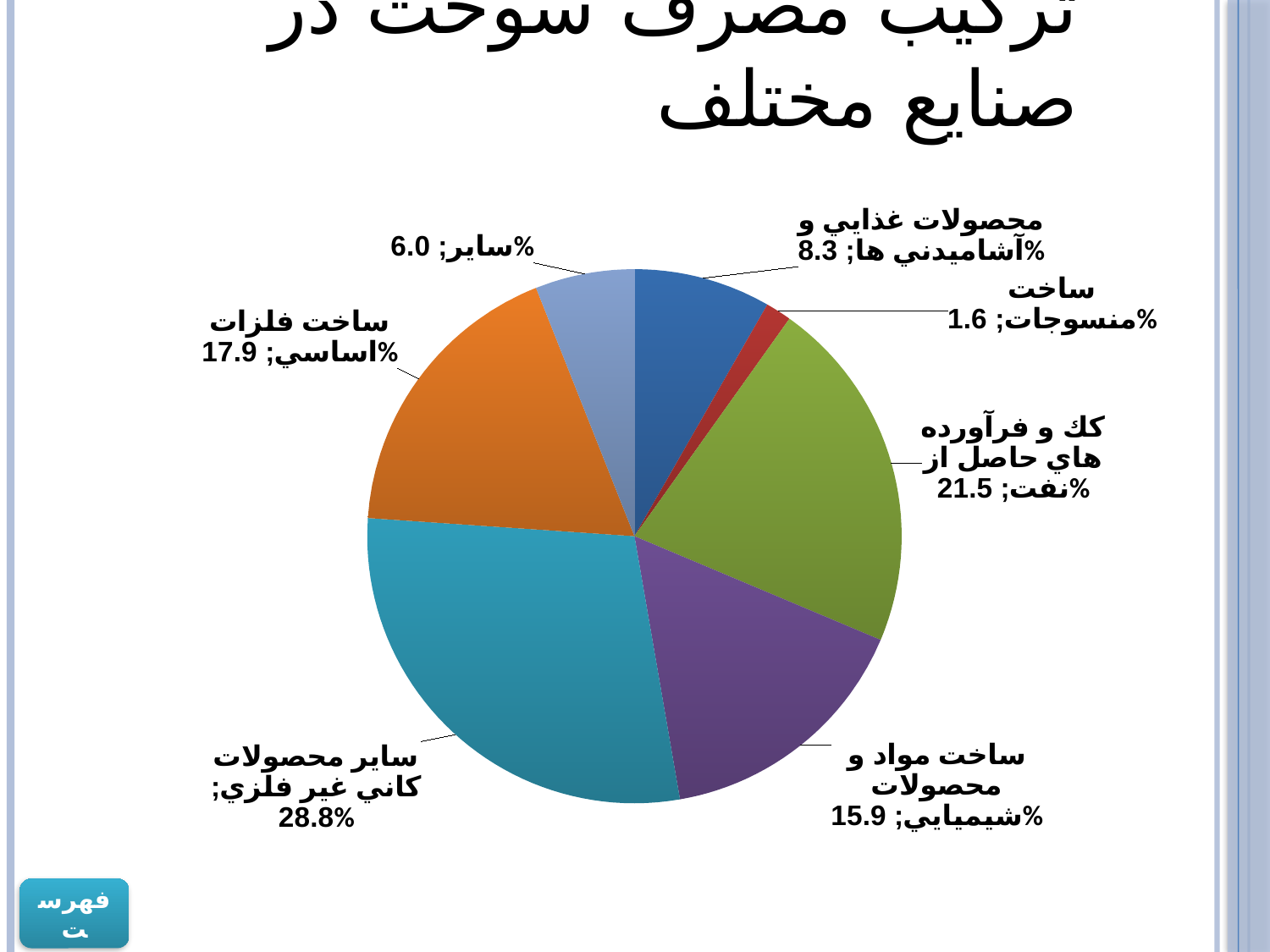

# ترکیب مصرف سوخت در صنایع مختلف

### Chart

| Category |  |
|---|---|
| محصولات غذايي و آشاميدني ها | 0.08286875559352443 |
| ساخت منسوجات | 0.015665133209919753 |
| كك و فرآورده هاي حاصل از نفت | 0.2149482232597409 |
| ساخت مواد و محصولات شيميايي | 0.1592168652962385 |
| ساير محصولات كاني غير فلزي | 0.2881342830749389 |
| ساخت فلزات اساسي | 0.17912491077328418 |
| سایر | 0.060041828792360655 |

فهرست